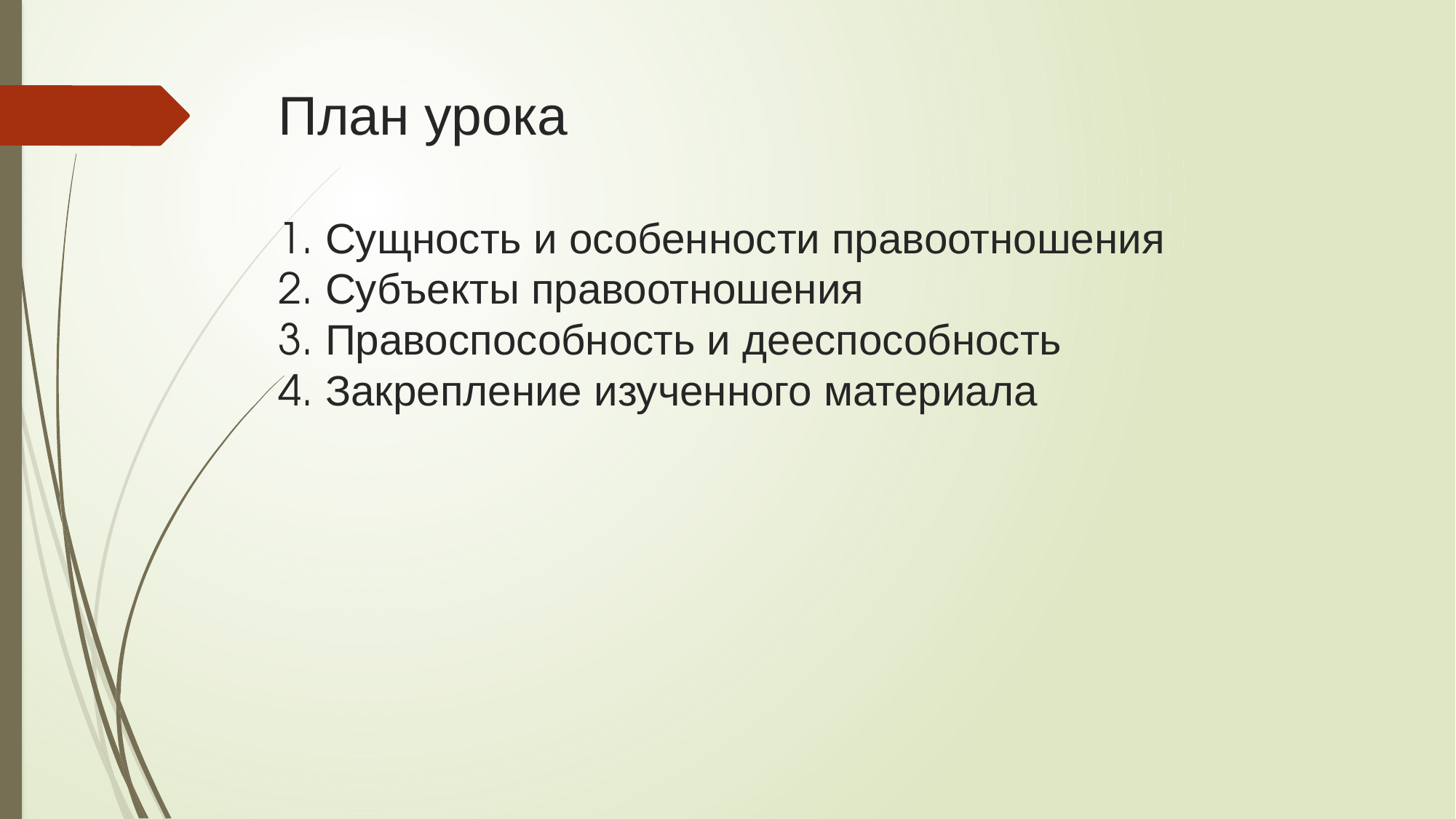

# План урока 1. Сущность и особенности правоотношения 2. Субъекты правоотношения 3. Правоспособность и дееспособность 4. Закрепление изученного материала